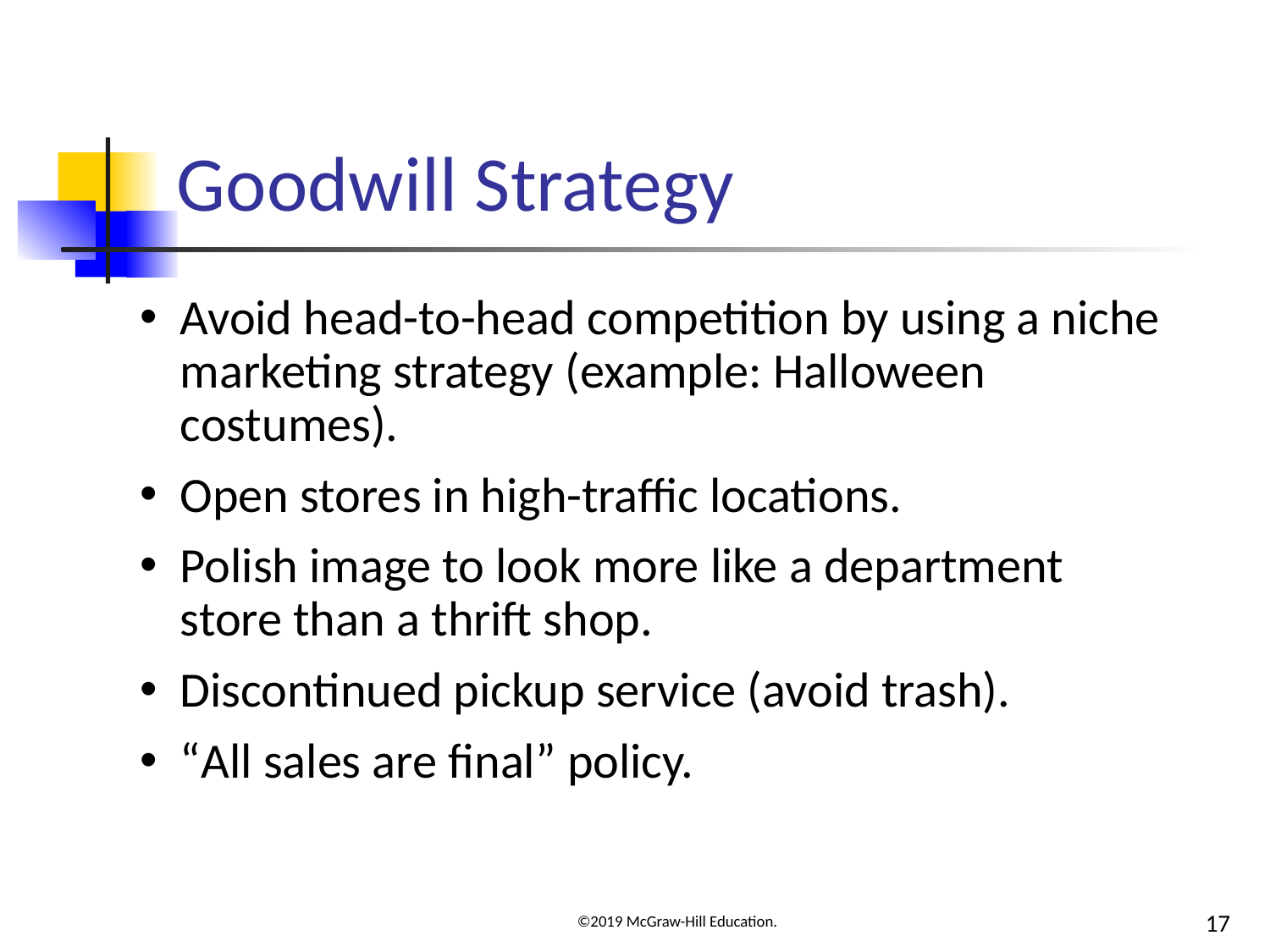

# Goodwill Strategy
Avoid head-to-head competition by using a niche marketing strategy (example: Halloween costumes).
Open stores in high-traffic locations.
Polish image to look more like a department store than a thrift shop.
Discontinued pickup service (avoid trash).
“All sales are final” policy.